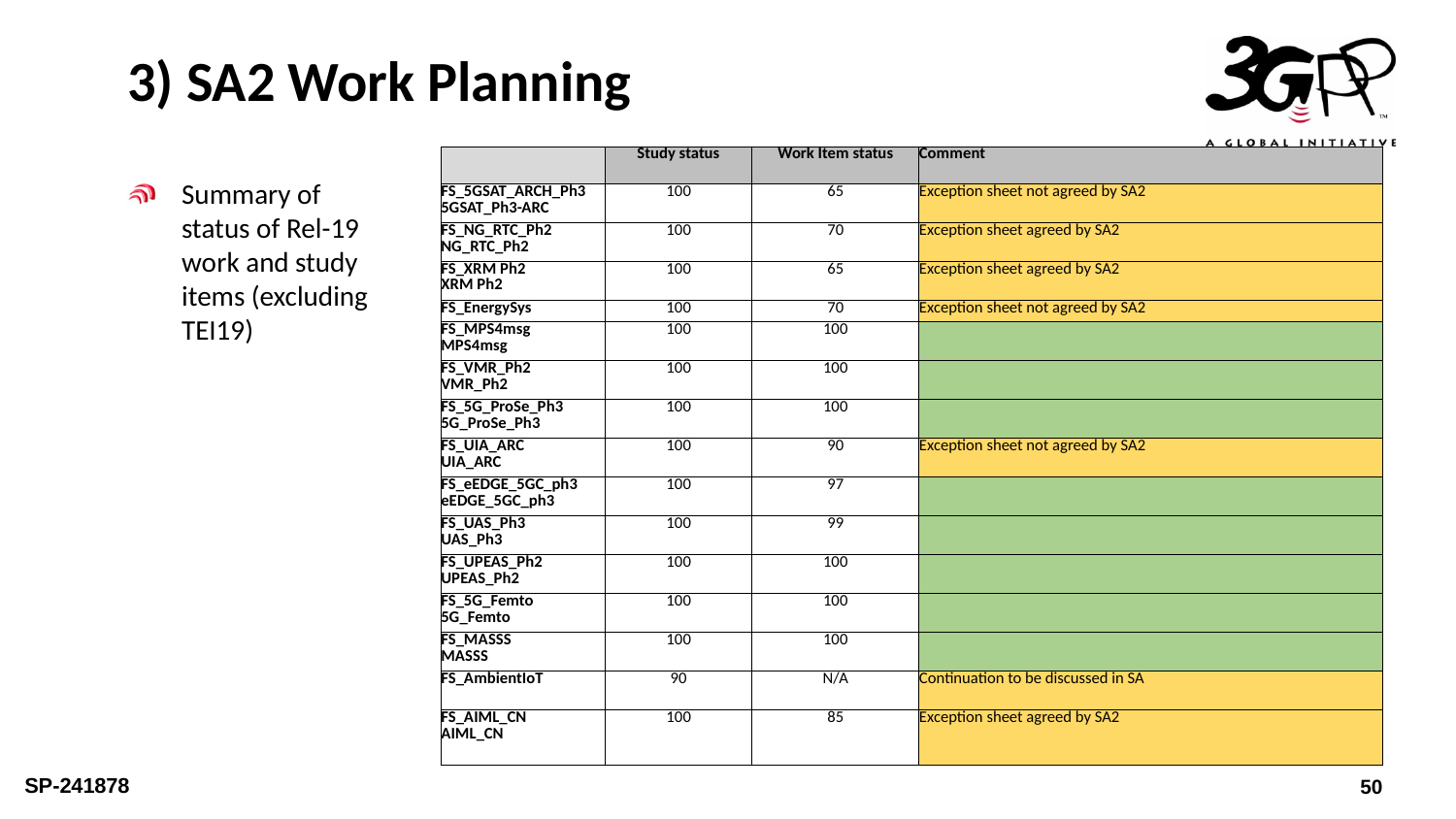

# 3) SA2 Work Planning
|  | Study status | Work Item status | Comment |
| --- | --- | --- | --- |
| FS\_5GSAT\_ARCH\_Ph3 5GSAT\_Ph3-ARC | 100 | 65 | Exception sheet not agreed by SA2 |
| FS\_NG\_RTC\_Ph2 NG\_RTC\_Ph2 | 100 | 70 | Exception sheet agreed by SA2 |
| FS\_XRM Ph2 XRM Ph2 | 100 | 65 | Exception sheet agreed by SA2 |
| FS\_EnergySys | 100 | 70 | Exception sheet not agreed by SA2 |
| FS\_MPS4msg MPS4msg | 100 | 100 |  |
| FS\_VMR\_Ph2 VMR\_Ph2 | 100 | 100 |  |
| FS\_5G\_ProSe\_Ph3 5G\_ProSe\_Ph3 | 100 | 100 |  |
| FS\_UIA\_ARC UIA\_ARC | 100 | 90 | Exception sheet not agreed by SA2 |
| FS\_eEDGE\_5GC\_ph3 eEDGE\_5GC\_ph3 | 100 | 97 |  |
| FS\_UAS\_Ph3 UAS\_Ph3 | 100 | 99 |  |
| FS\_UPEAS\_Ph2 UPEAS\_Ph2 | 100 | 100 |  |
| FS\_5G\_Femto 5G\_Femto | 100 | 100 |  |
| FS\_MASSS MASSS | 100 | 100 |  |
| FS\_AmbientIoT | 90 | N/A | Continuation to be discussed in SA |
| FS\_AIML\_CN AIML\_CN | 100 | 85 | Exception sheet agreed by SA2 |
Summary of status of Rel-19 work and study items (excluding TEI19)